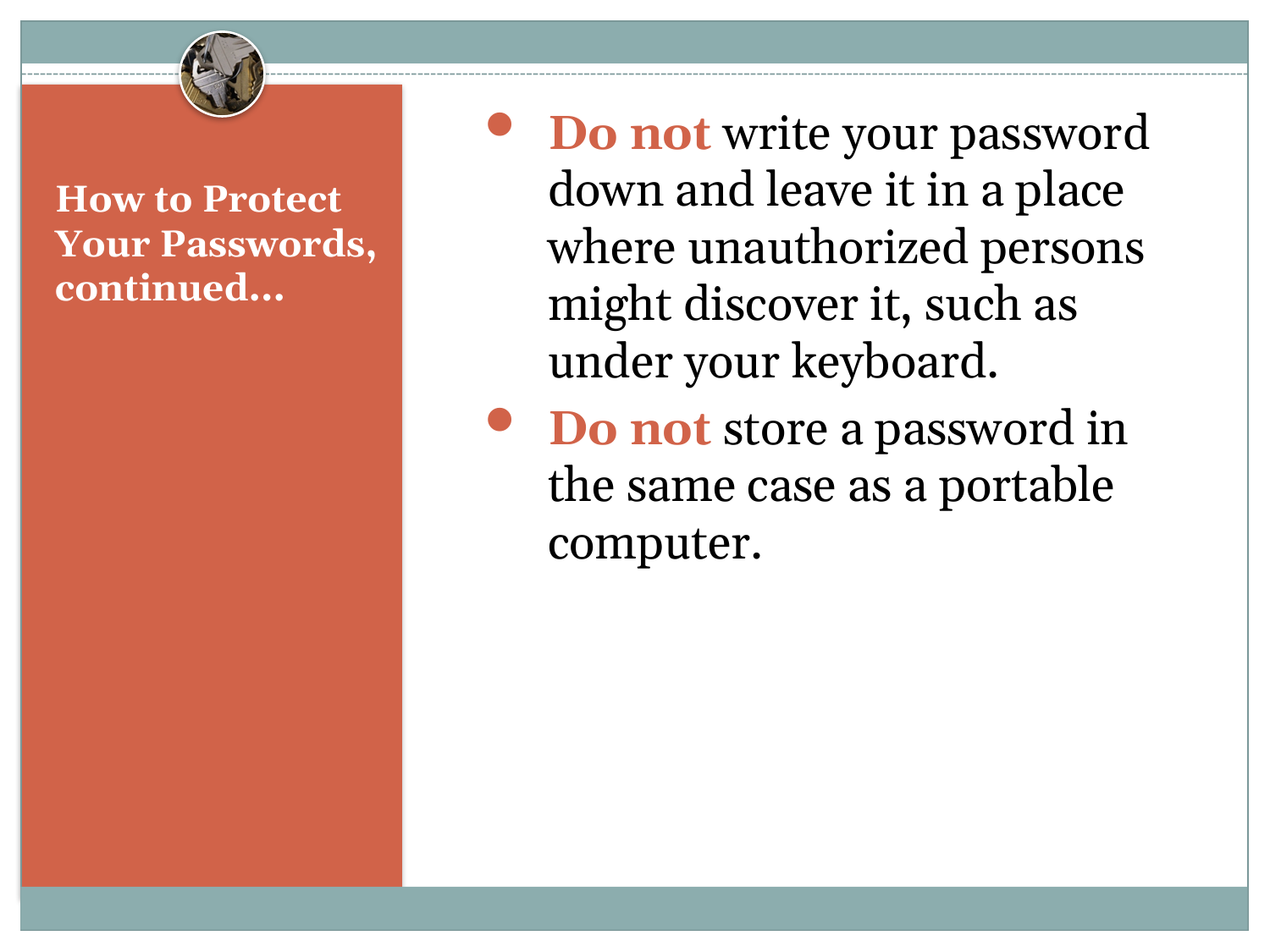

Do not write your password down and leave it in a place where unauthorized persons might discover it, such as under your keyboard.
Do not store a password in the same case as a portable computer.
# How to Protect Your Passwords, continued...